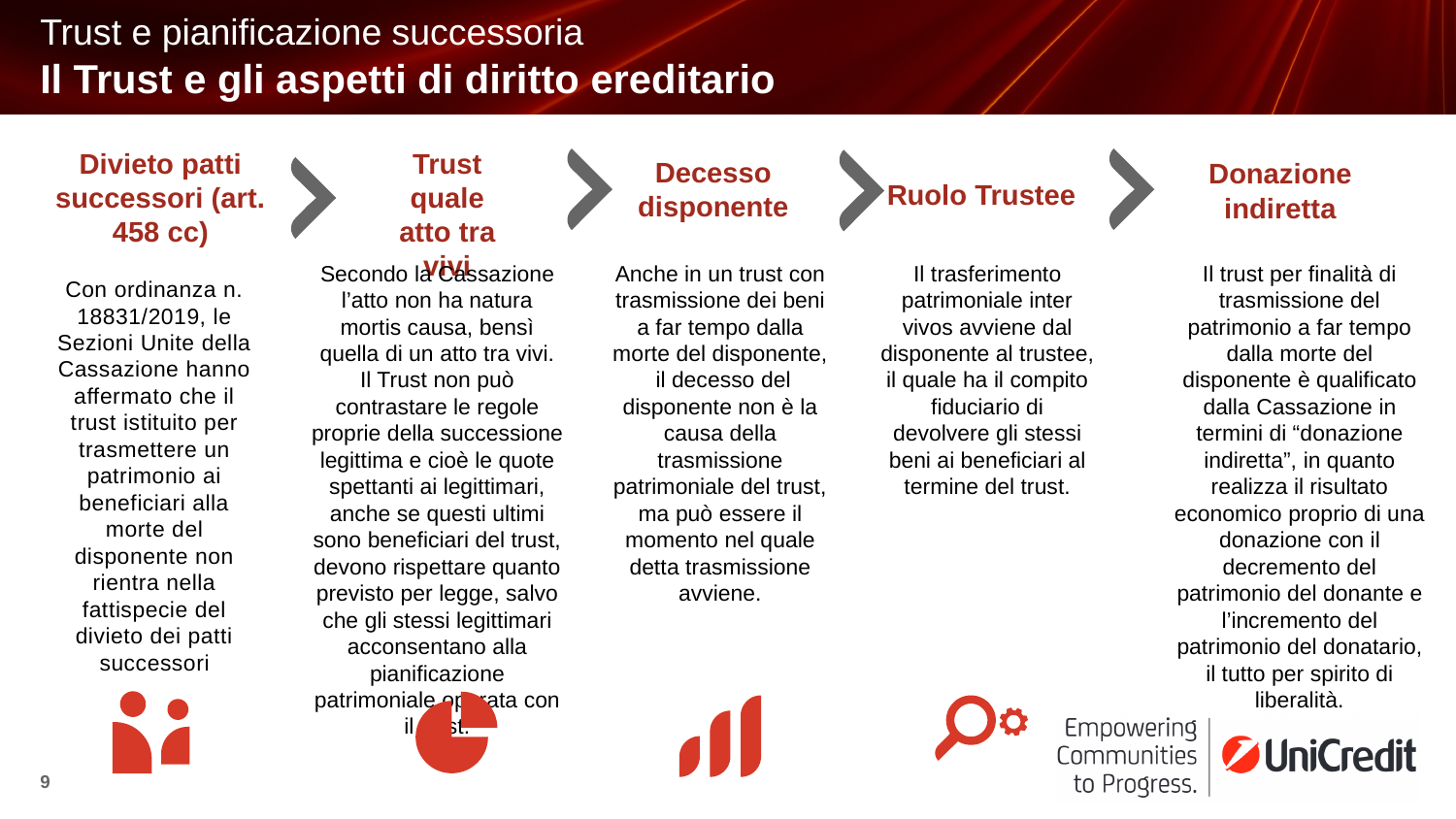

Trust e pianificazione successoria
# Il Trust e gli aspetti di diritto ereditario
Trust quale atto tra vivi
Divieto patti successori (art. 458 cc)

Decesso disponente
Donazione indiretta

Ruolo Trustee
Secondo la Cassazione l’atto non ha natura mortis causa, bensì quella di un atto tra vivi.
Il Trust non può contrastare le regole proprie della successione legittima e cioè le quote spettanti ai legittimari, anche se questi ultimi sono beneficiari del trust, devono rispettare quanto previsto per legge, salvo che gli stessi legittimari acconsentano alla pianificazione patrimoniale operata con il trust.

Anche in un trust con trasmissione dei beni a far tempo dalla morte del disponente,  il decesso del disponente non è la causa della trasmissione patrimoniale del trust, ma può essere il momento nel quale detta trasmissione avviene.
Il trasferimento patrimoniale inter vivos avviene dal disponente al trustee, il quale ha il compito fiduciario di devolvere gli stessi beni ai beneficiari al termine del trust.
Il trust per finalità di trasmissione del patrimonio a far tempo dalla morte del disponente è qualificato dalla Cassazione in termini di “donazione indiretta”, in quanto realizza il risultato economico proprio di una donazione con il decremento del patrimonio del donante e l’incremento del patrimonio del donatario, il tutto per spirito di liberalità.
Con ordinanza n. 18831/2019, le Sezioni Unite della Cassazione hanno affermato che il trust istituito per trasmettere un patrimonio ai beneficiari alla morte del disponente non rientra nella fattispecie del divieto dei patti successori